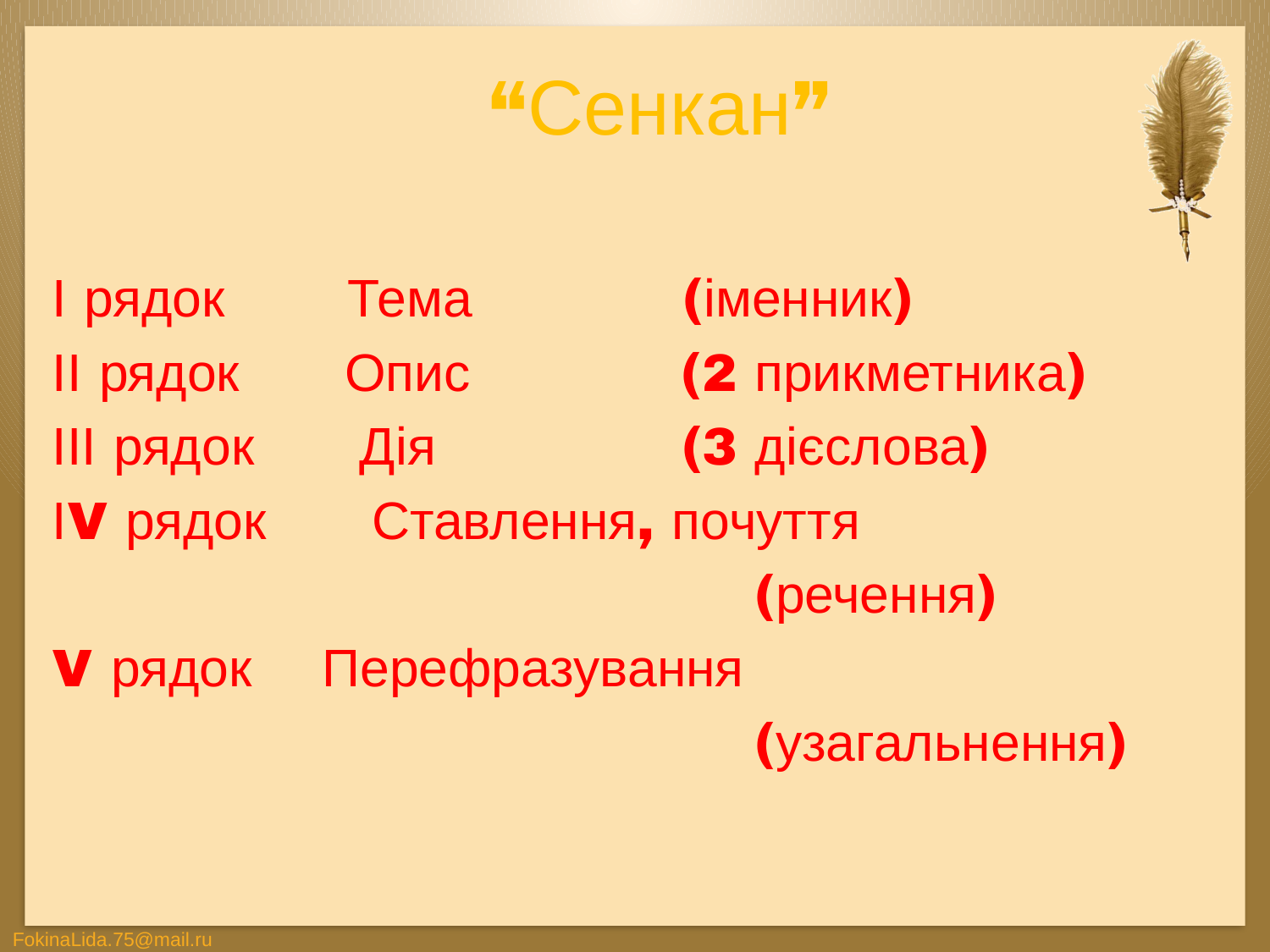

# “Сенкан”
І рядок       Тема            (іменник)
ІІ рядок      Опис            (2 прикметника)
ІІІ рядок      Дія              (3 дієслова)
ІV рядок      Ставлення, почуття
                                        (речення)
V рядок    Перефразування
                                        (узагальнення)